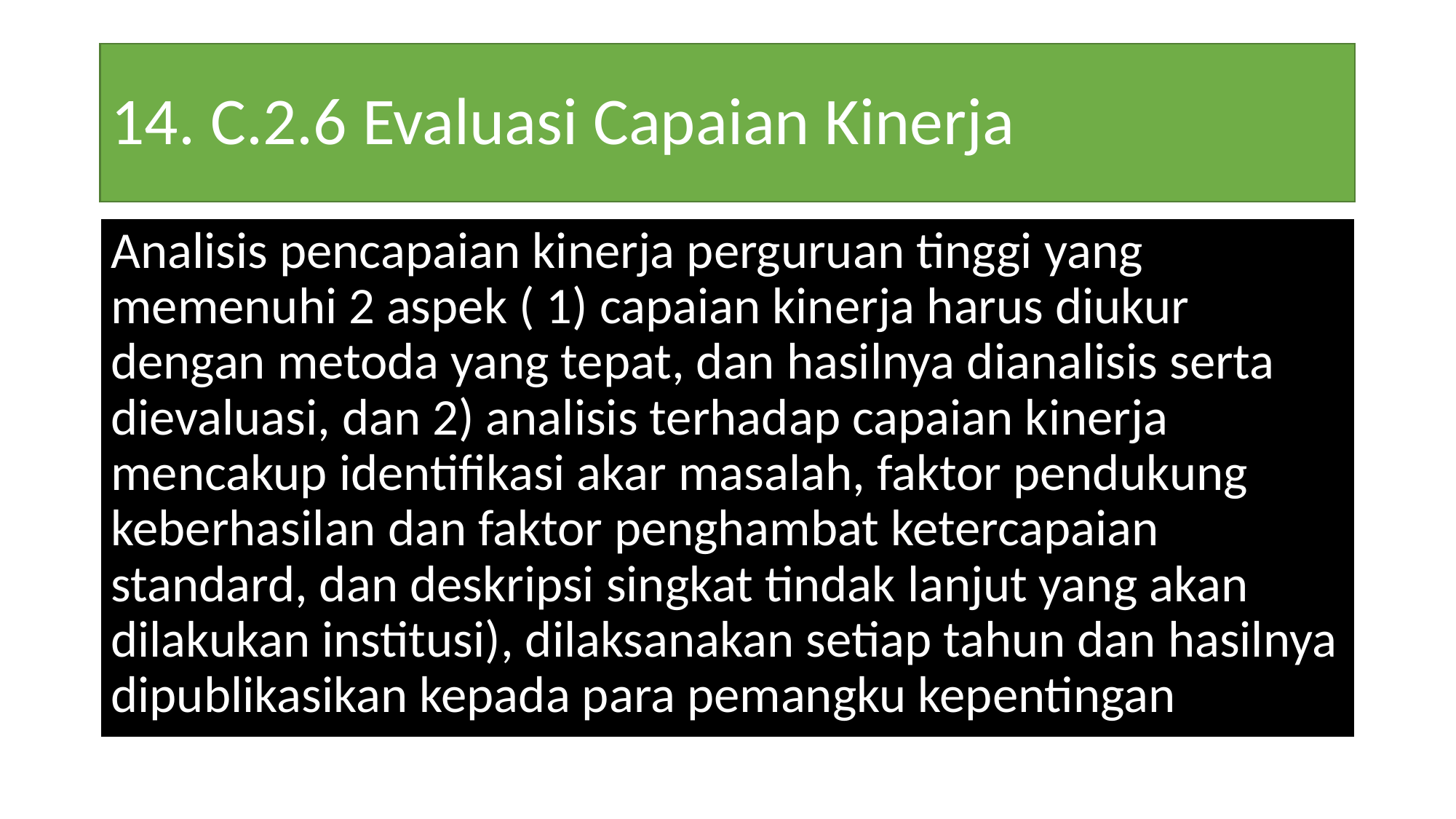

# 14. C.2.6 Evaluasi Capaian Kinerja
Analisis pencapaian kinerja perguruan tinggi yang memenuhi 2 aspek ( 1) capaian kinerja harus diukur dengan metoda yang tepat, dan hasilnya dianalisis serta dievaluasi, dan 2) analisis terhadap capaian kinerja mencakup identifikasi akar masalah, faktor pendukung keberhasilan dan faktor penghambat ketercapaian standard, dan deskripsi singkat tindak lanjut yang akan dilakukan institusi), dilaksanakan setiap tahun dan hasilnya dipublikasikan kepada para pemangku kepentingan